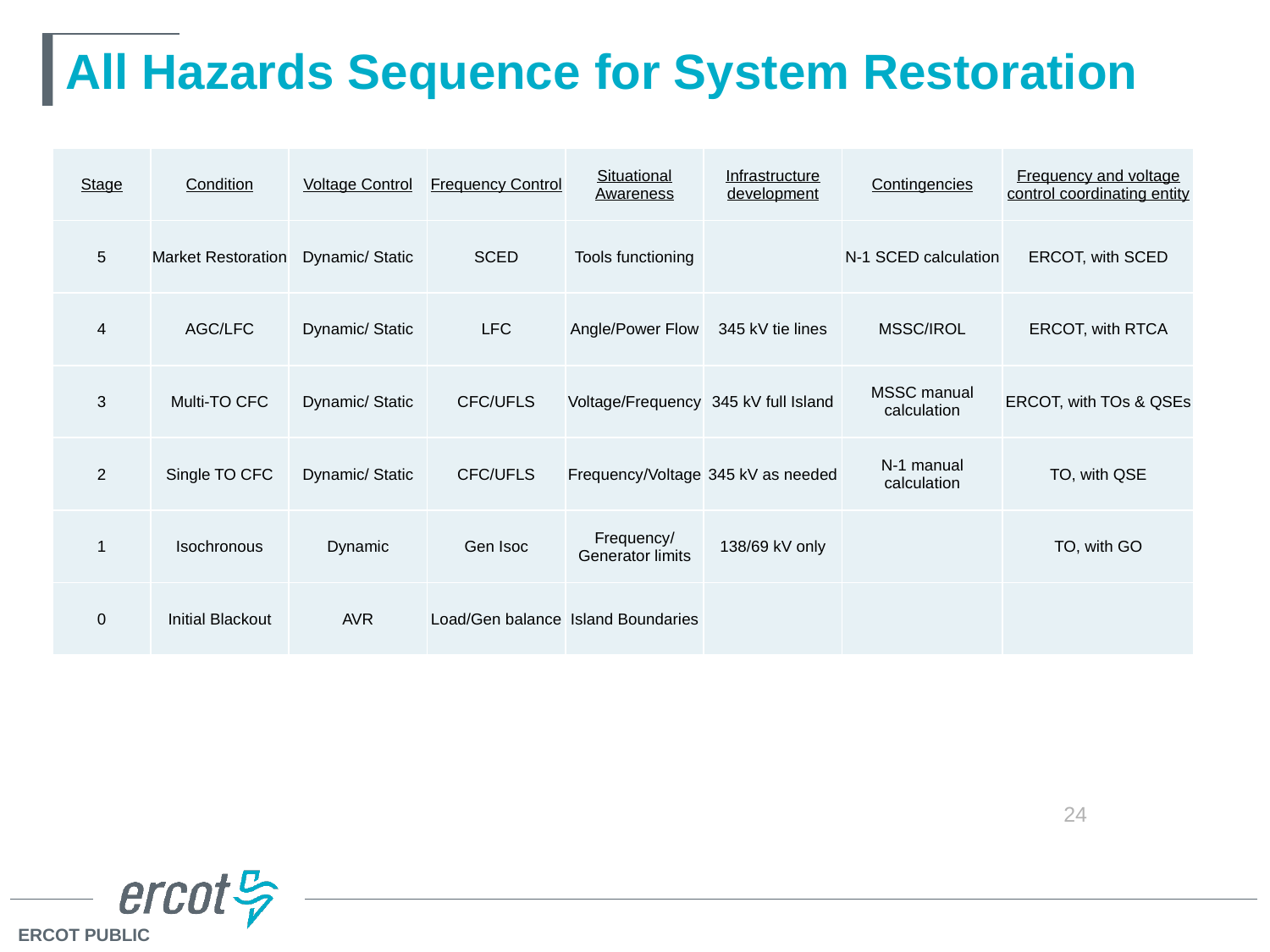

# All Hazards Sequence for System Restoration
| Stage | Condition | Voltage Control | Frequency Control | Situational Awareness | Infrastructure development | Contingencies | Frequency and voltage control coordinating entity |
| --- | --- | --- | --- | --- | --- | --- | --- |
| 5 | Market Restoration | Dynamic/ Static | SCED | Tools functioning |  | N-1 SCED calculation | ERCOT, with SCED |
| 4 | AGC/LFC | Dynamic/ Static | LFC | Angle/Power Flow | 345 kV tie lines | MSSC/IROL | ERCOT, with RTCA |
| 3 | Multi-TO CFC | Dynamic/ Static | CFC/UFLS | Voltage/Frequency | 345 kV full Island | MSSC manual calculation | ERCOT, with TOs & QSEs |
| 2 | Single TO CFC | Dynamic/ Static | CFC/UFLS | Frequency/Voltage | 345 kV as needed | N-1 manual calculation | TO, with QSE |
| 1 | Isochronous | Dynamic | Gen Isoc | Frequency/ Generator limits | 138/69 kV only |  | TO, with GO |
| 0 | Initial Blackout | AVR | Load/Gen balance | Island Boundaries |  |  |  |
24